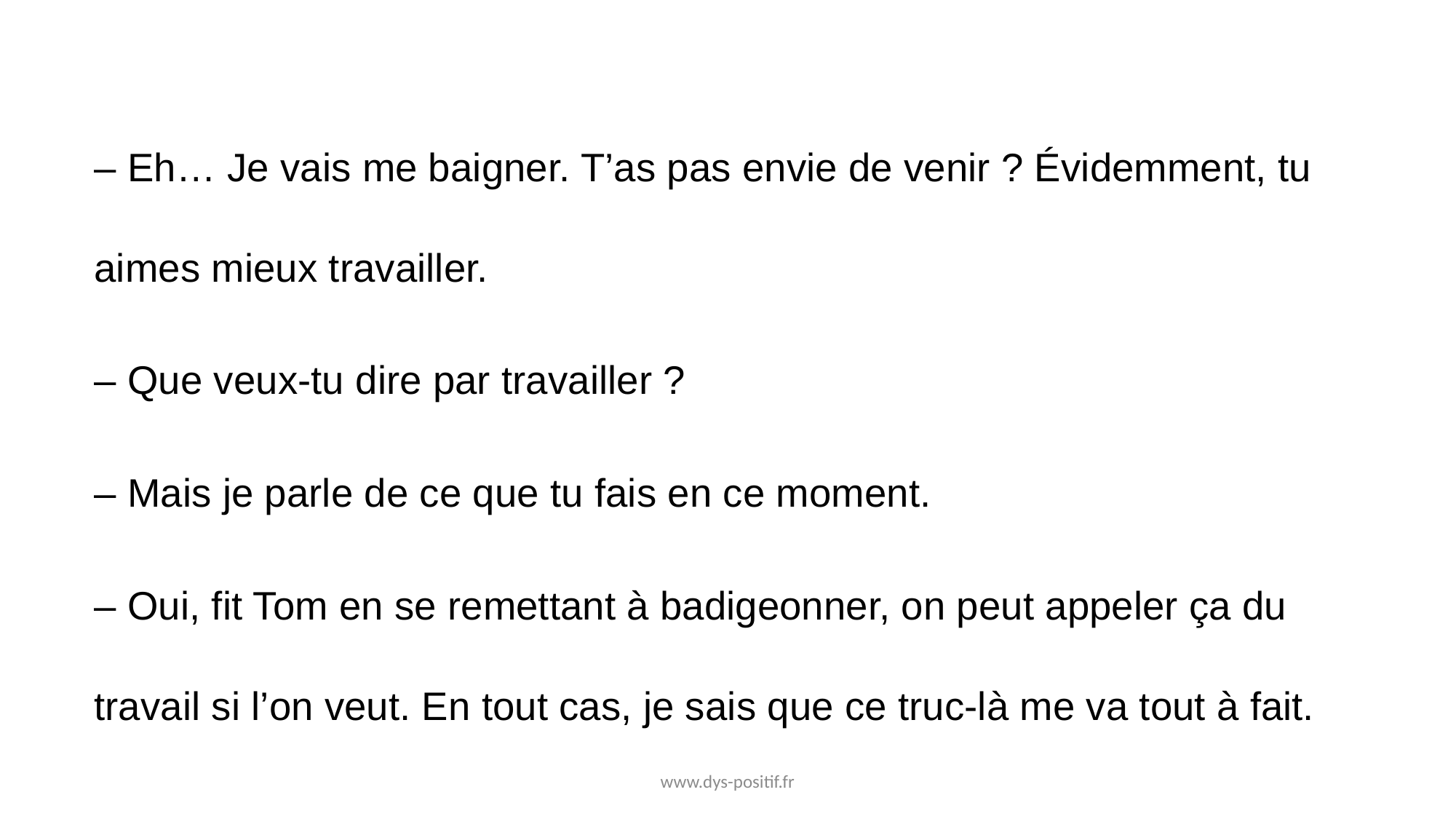

– Eh… Je vais me baigner. T’as pas envie de venir ? Évidemment, tu aimes mieux travailler.
– Que veux-tu dire par travailler ?
– Mais je parle de ce que tu fais en ce moment.
– Oui, fit Tom en se remettant à badigeonner, on peut appeler ça du travail si l’on veut. En tout cas, je sais que ce truc-là me va tout à fait.
www.dys-positif.fr